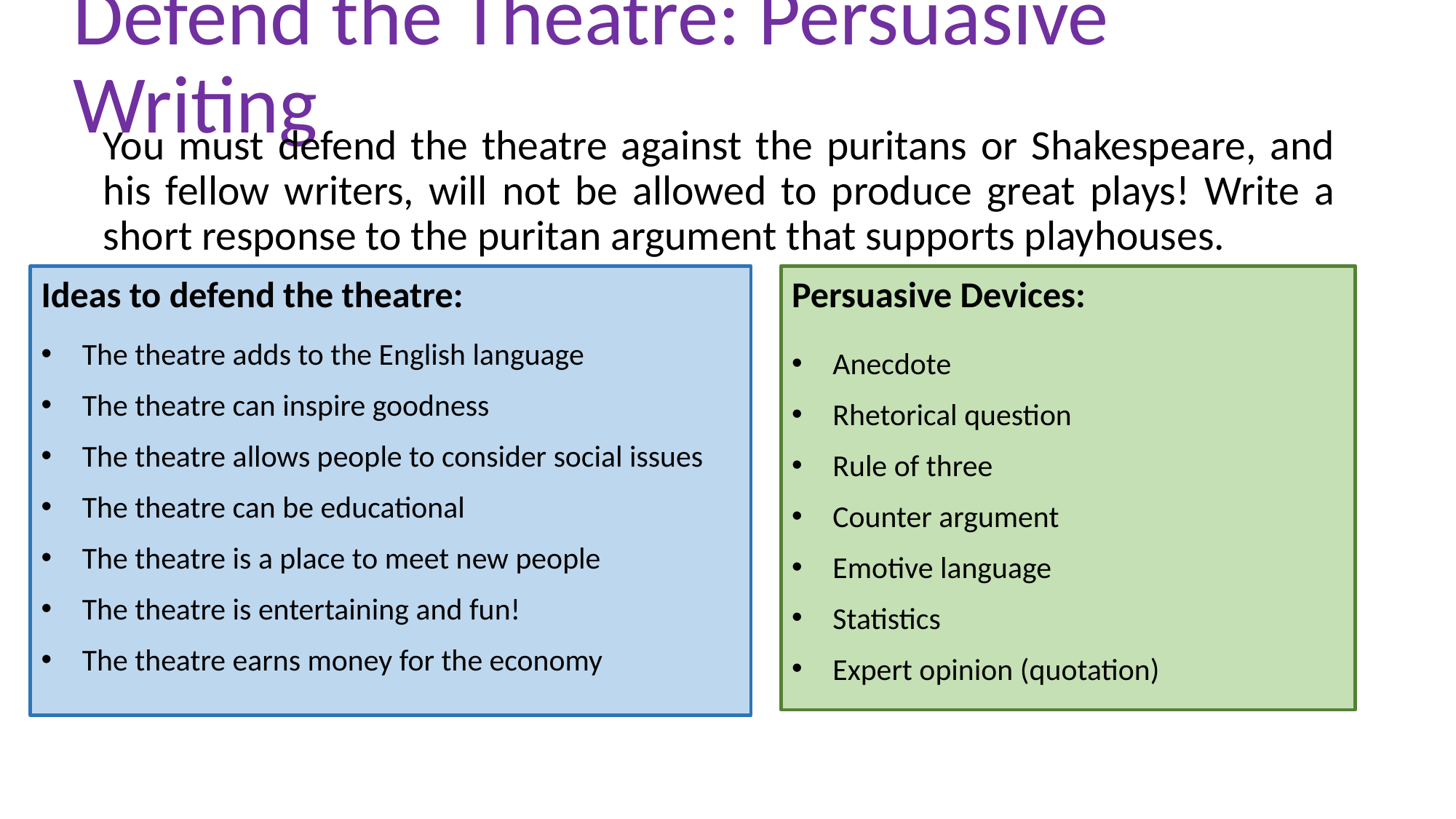

# Defend the Theatre: Persuasive Writing
You must defend the theatre against the puritans or Shakespeare, and his fellow writers, will not be allowed to produce great plays! Write a short response to the puritan argument that supports playhouses.
Ideas to defend the theatre:

The theatre adds to the English language

The theatre can inspire goodness

The theatre allows people to consider social issues

The theatre can be educational

The theatre is a place to meet new people

The theatre is entertaining and fun!

The theatre earns money for the economy

Persuasive Devices:

Anecdote

Rhetorical question

Rule of three

Counter argument

Emotive language

Statistics

Expert opinion (quotation)